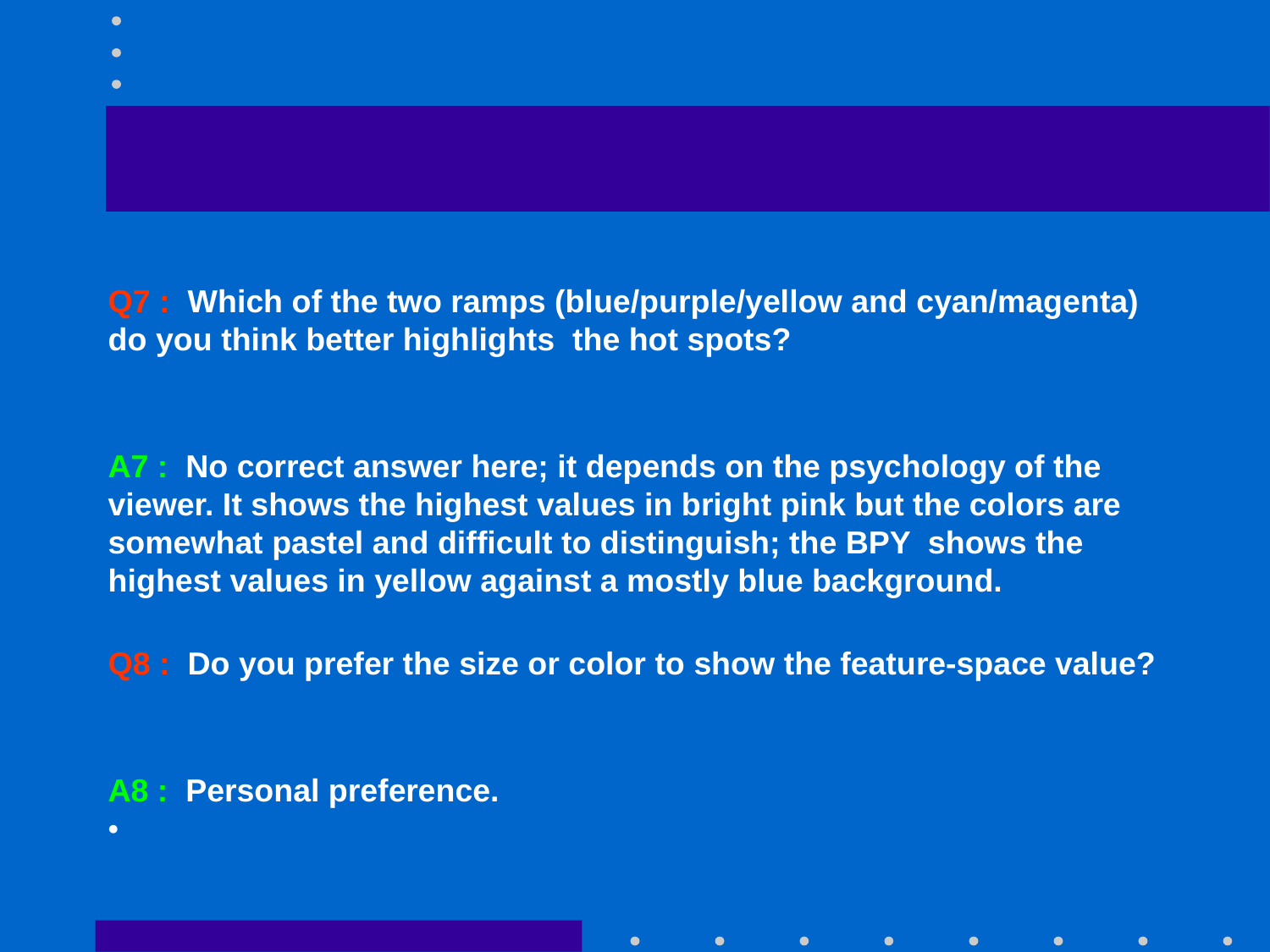

#
Q7 :  Which of the two ramps (blue/purple/yellow and cyan/magenta) do you think better highlights  the hot spots?

A7 :  No correct answer here; it depends on the psychology of the viewer. It shows the highest values in bright pink but the colors are somewhat pastel and difficult to distinguish; the BPY  shows the highest values in yellow against a mostly blue background.
Q8 :  Do you prefer the size or color to show the feature-space value?

A8 :  Personal preference.